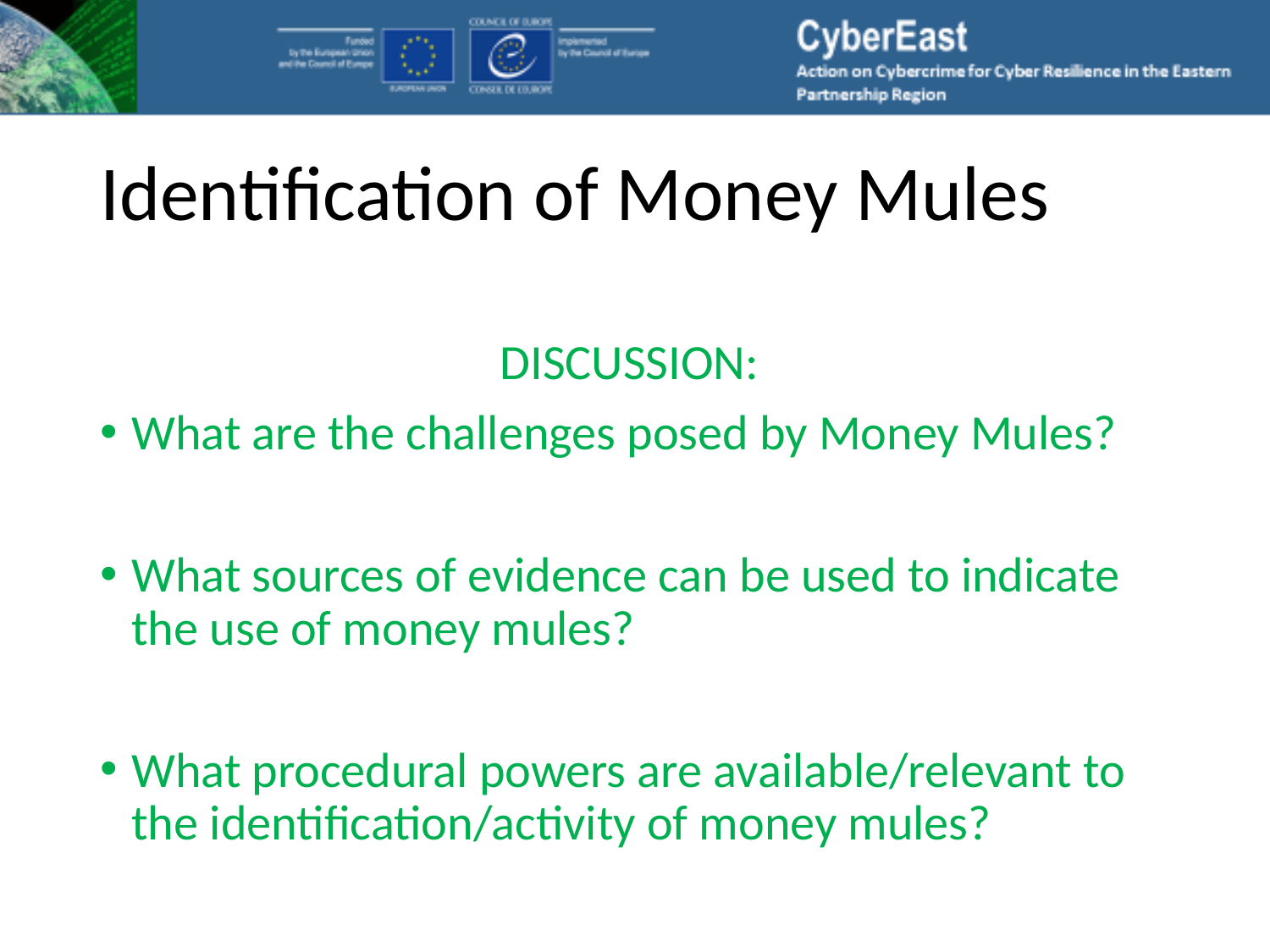

# Identification of Money Mules

DISCUSSION:
What are the challenges posed by Money Mules?

What sources of evidence can be used to indicate the use of money mules?

What procedural powers are available/relevant to the identification/activity of money mules?